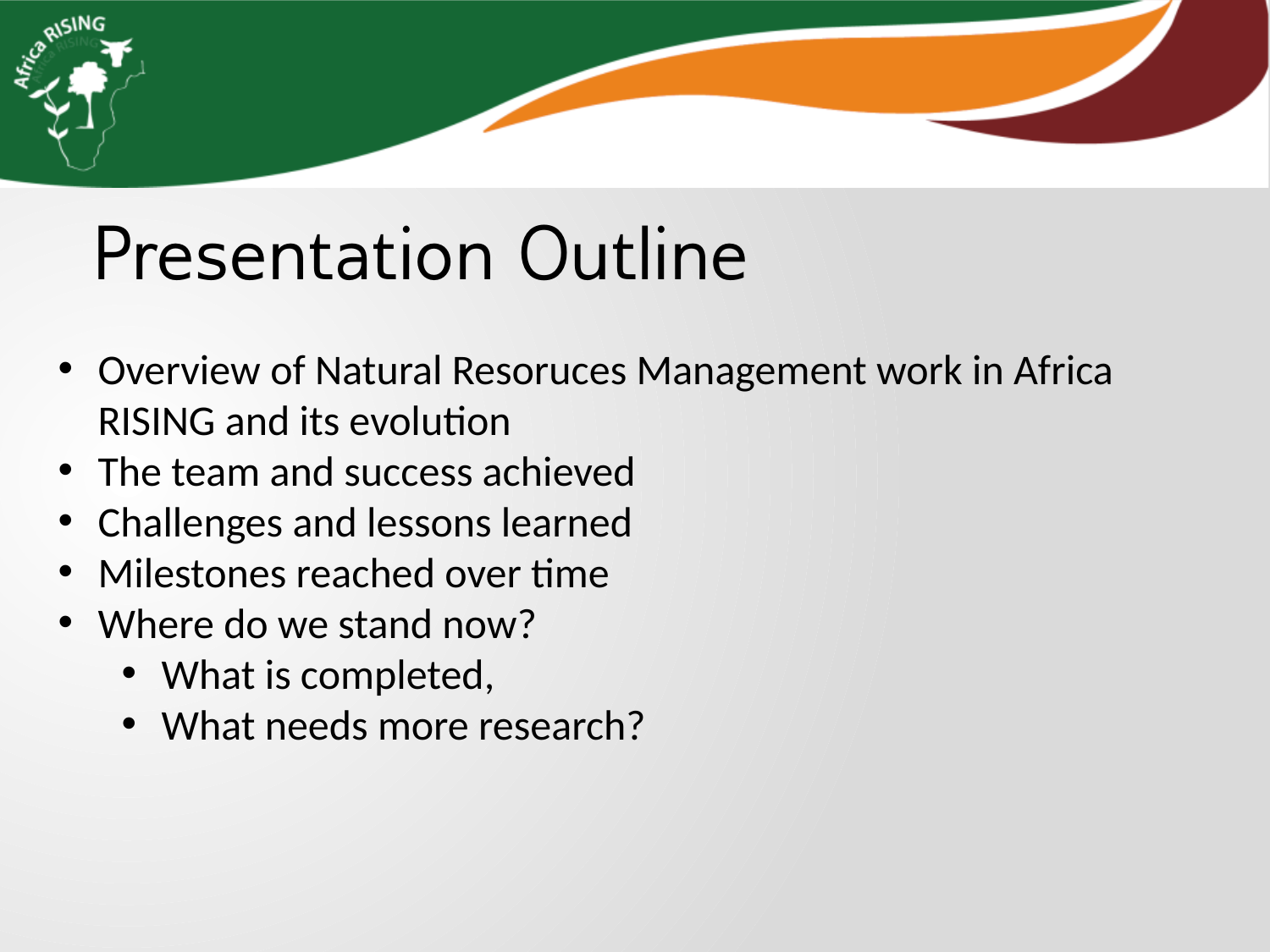

Presentation Outline
Overview of Natural Resoruces Management work in Africa RISING and its evolution
The team and success achieved
Challenges and lessons learned
Milestones reached over time
Where do we stand now?
What is completed,
What needs more research?